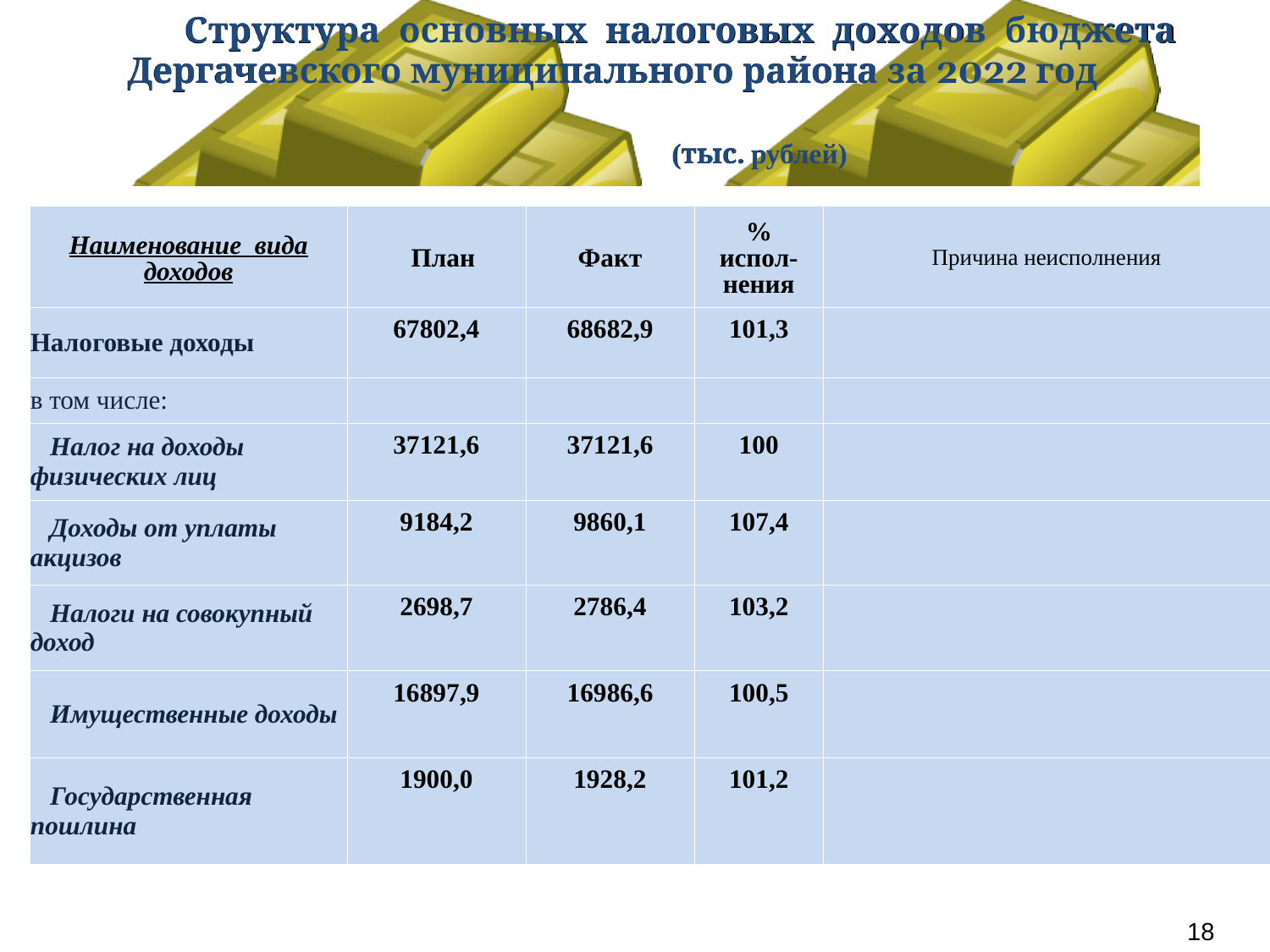

# Структура  основных  налоговых  доходов  бюджета Дергачевского муниципального района за 2022 год                                                                                                                                                          (тыс. рублей)
| Наименование вида доходов | План | Факт | % испол-нения | Причина неисполнения |
| --- | --- | --- | --- | --- |
| Налоговые доходы | 67802,4 | 68682,9 | 101,3 |  |
| в том числе: |  |  |  |  |
| Налог на доходы физических лиц | 37121,6 | 37121,6 | 100 |  |
| Доходы от уплаты акцизов | 9184,2 | 9860,1 | 107,4 |  |
| Налоги на совокупный доход | 2698,7 | 2786,4 | 103,2 |  |
| Имущественные доходы | 16897,9 | 16986,6 | 100,5 |  |
| Государственная пошлина | 1900,0 | 1928,2 | 101,2 |  |
18